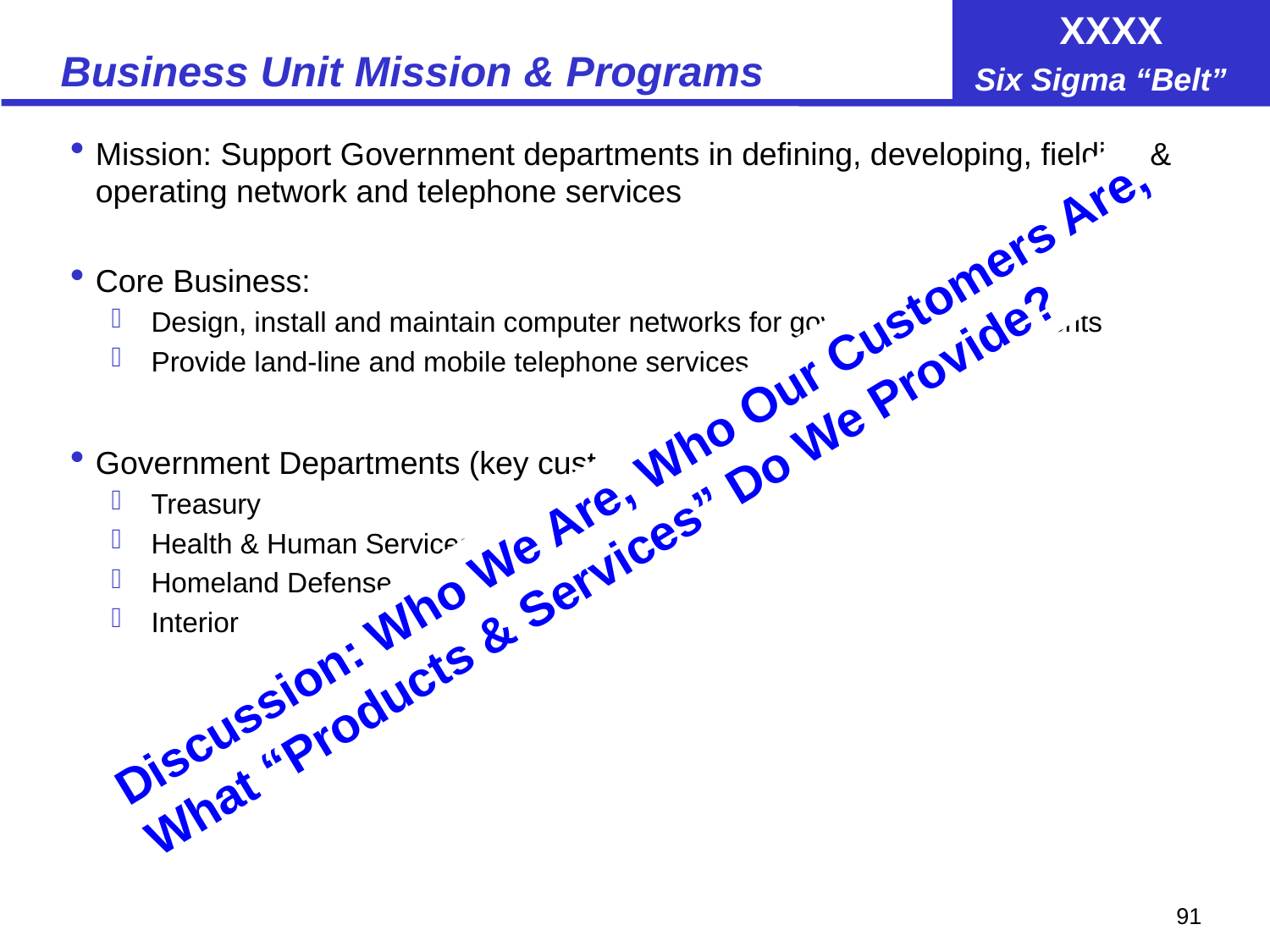

# Business Unit Mission & Programs
Mission: Support Government departments in defining, developing, fielding & operating network and telephone services

Core Business:
Design, install and maintain computer networks for government departments
Provide land-line and mobile telephone services

Government Departments (key customers):
Treasury
Health & Human Services
Homeland Defense
Interior

Discussion: Who We Are, Who Our Customers Are,
What “Products & Services” Do We Provide?